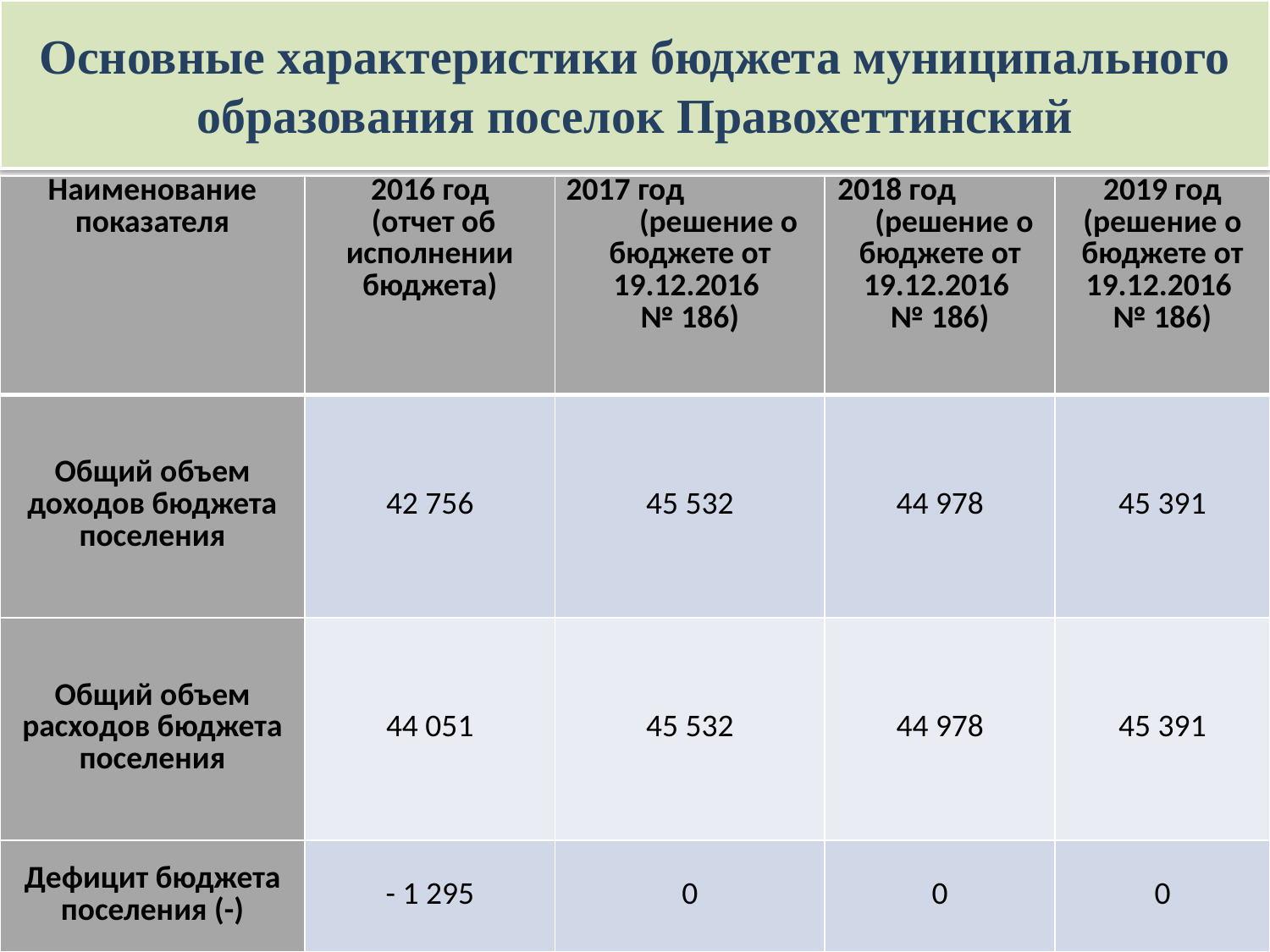

# Основные характеристики бюджета муниципального образования поселок Правохеттинский
| Наименование показателя | 2016 год (отчет об исполнении бюджета) | 2017 год (решение о бюджете от 19.12.2016 № 186) | 2018 год (решение о бюджете от 19.12.2016 № 186) | 2019 год (решение о бюджете от 19.12.2016 № 186) |
| --- | --- | --- | --- | --- |
| Общий объем доходов бюджета поселения | 42 756 | 45 532 | 44 978 | 45 391 |
| Общий объем расходов бюджета поселения | 44 051 | 45 532 | 44 978 | 45 391 |
| Дефицит бюджета поселения (-) | - 1 295 | 0 | 0 | 0 |

13